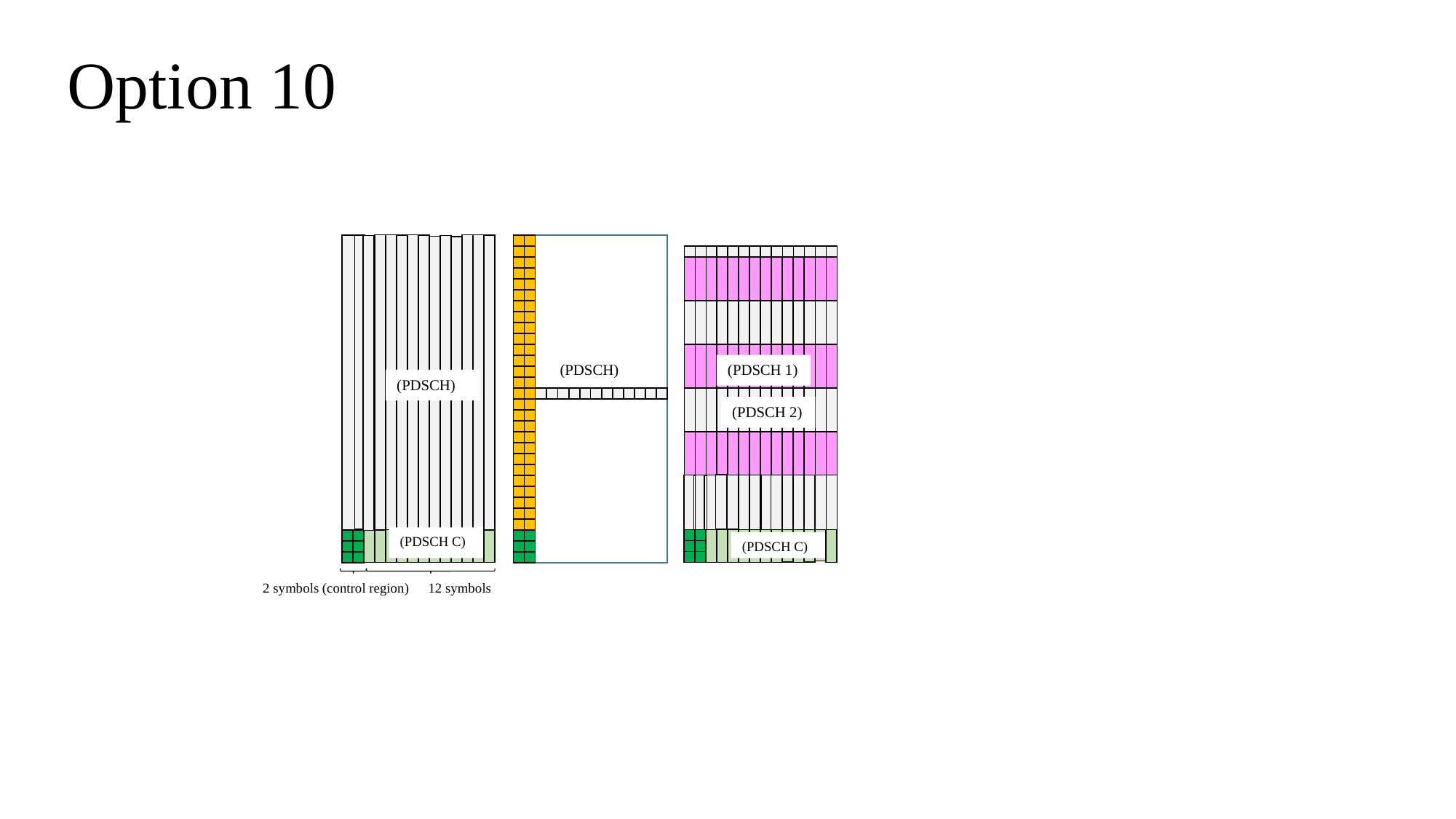

# Option 10

(PDSCH)
(PDSCH 1)

(PDSCH)

(PDSCH 2)

(PDSCH C)

(PDSCH C)

2 symbols (control region)
12 symbols